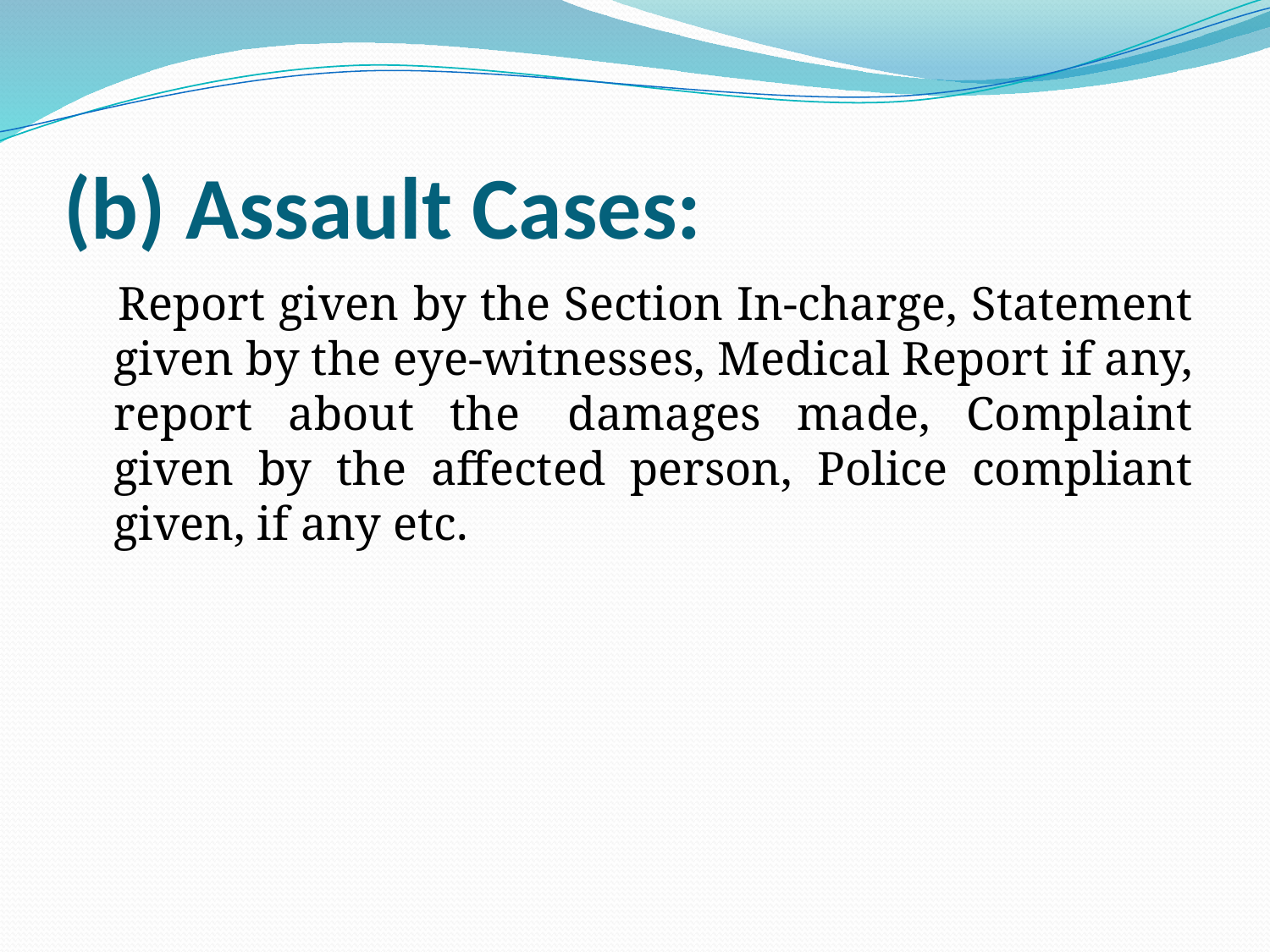

# (b) Assault Cases:
   Report given by the Section In-charge, Statement given by the eye-witnesses, Medical Report if any, report about the  damages made, Complaint given by the affected person, Police compliant given, if any etc.